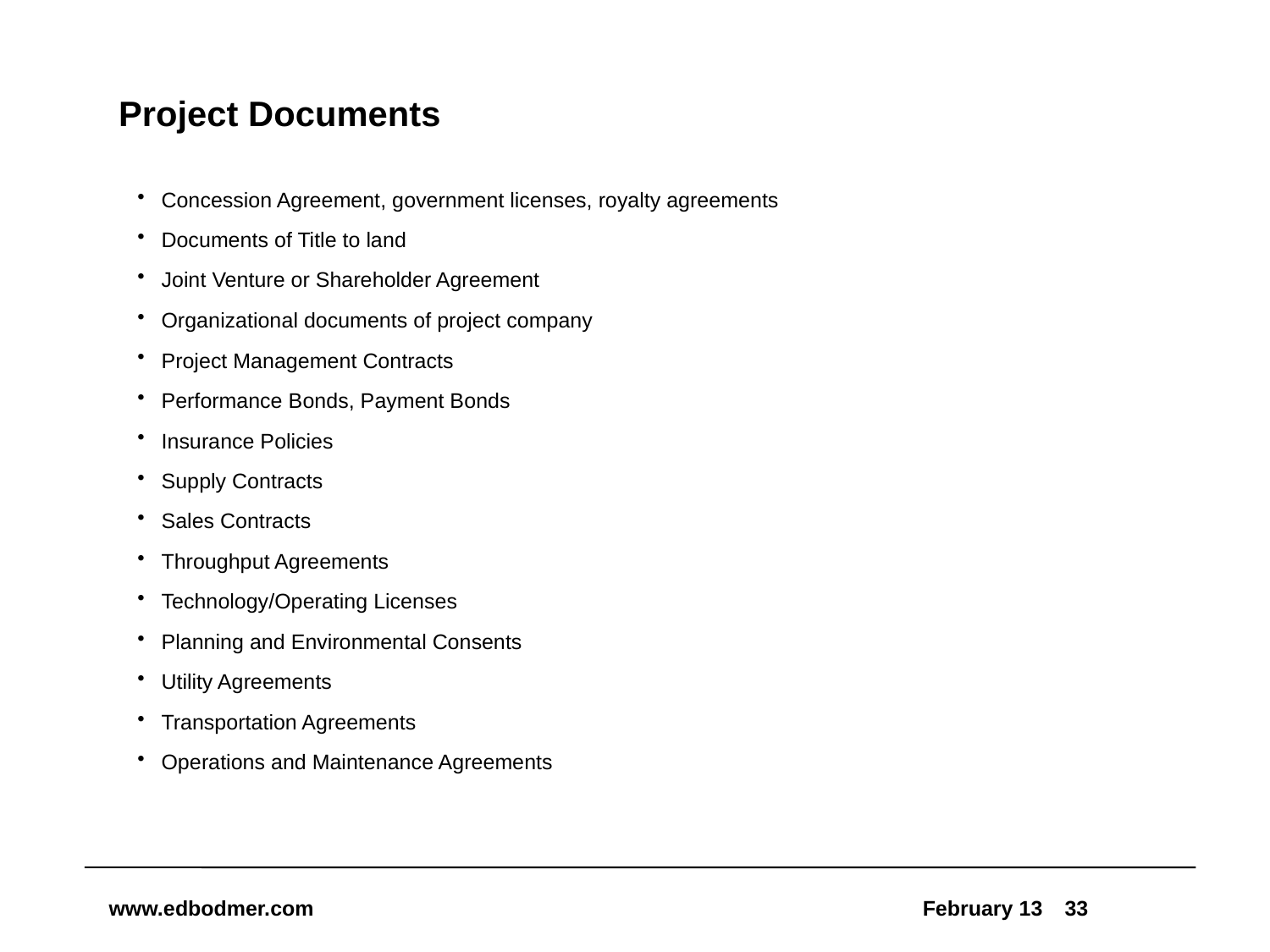

# Project Documents
Concession Agreement, government licenses, royalty agreements
Documents of Title to land
Joint Venture or Shareholder Agreement
Organizational documents of project company
Project Management Contracts
Performance Bonds, Payment Bonds
Insurance Policies
Supply Contracts
Sales Contracts
Throughput Agreements
Technology/Operating Licenses
Planning and Environmental Consents
Utility Agreements
Transportation Agreements
Operations and Maintenance Agreements